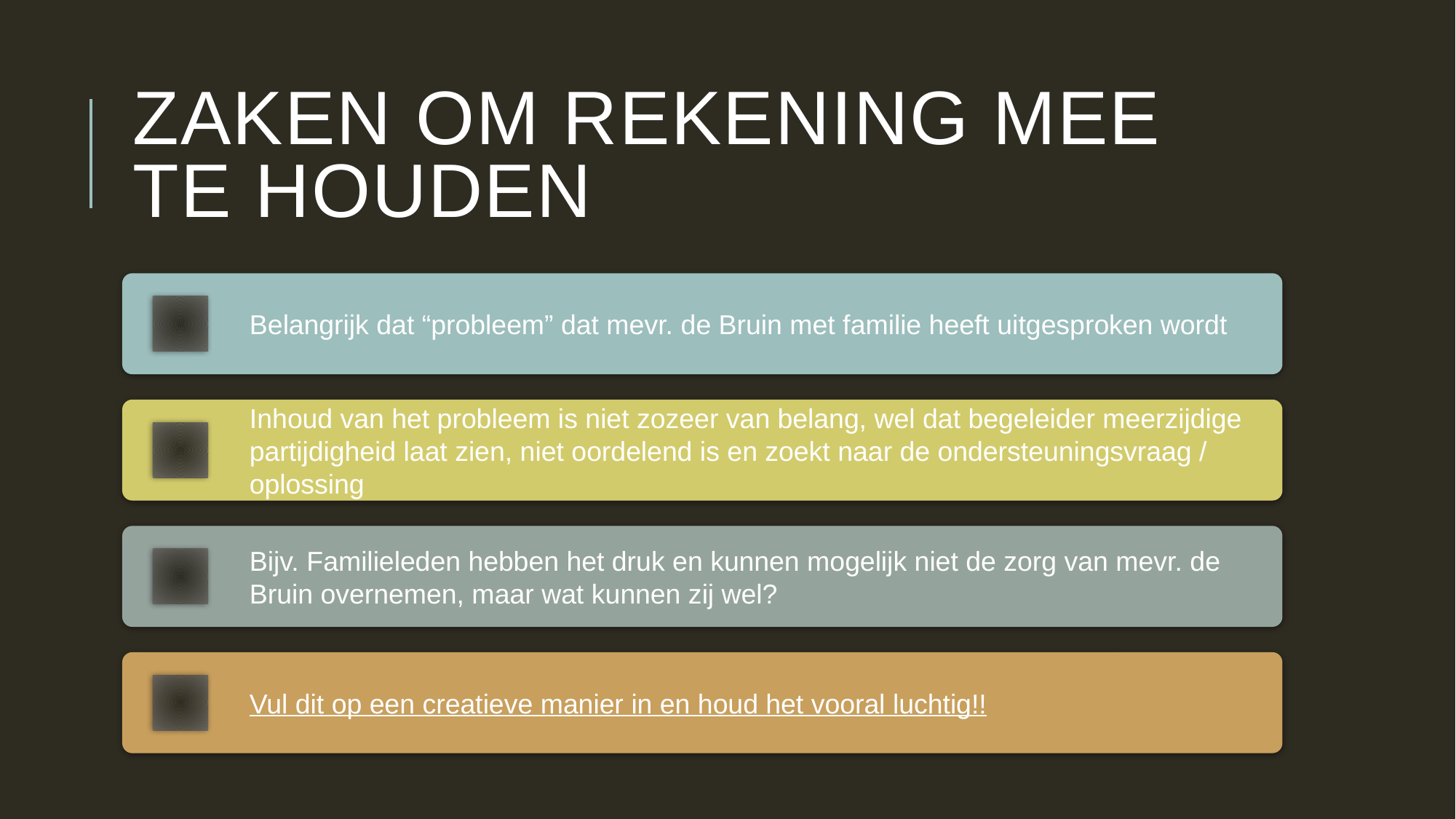

# Zaken om rekening mee te houden
Belangrijk dat “probleem” dat mevr. de Bruin met familie heeft uitgesproken wordt
Inhoud van het probleem is niet zozeer van belang, wel dat begeleider meerzijdige partijdigheid laat zien, niet oordelend is en zoekt naar de ondersteuningsvraag / oplossing
Bijv. Familieleden hebben het druk en kunnen mogelijk niet de zorg van mevr. de Bruin overnemen, maar wat kunnen zij wel?
Vul dit op een creatieve manier in en houd het vooral luchtig!!